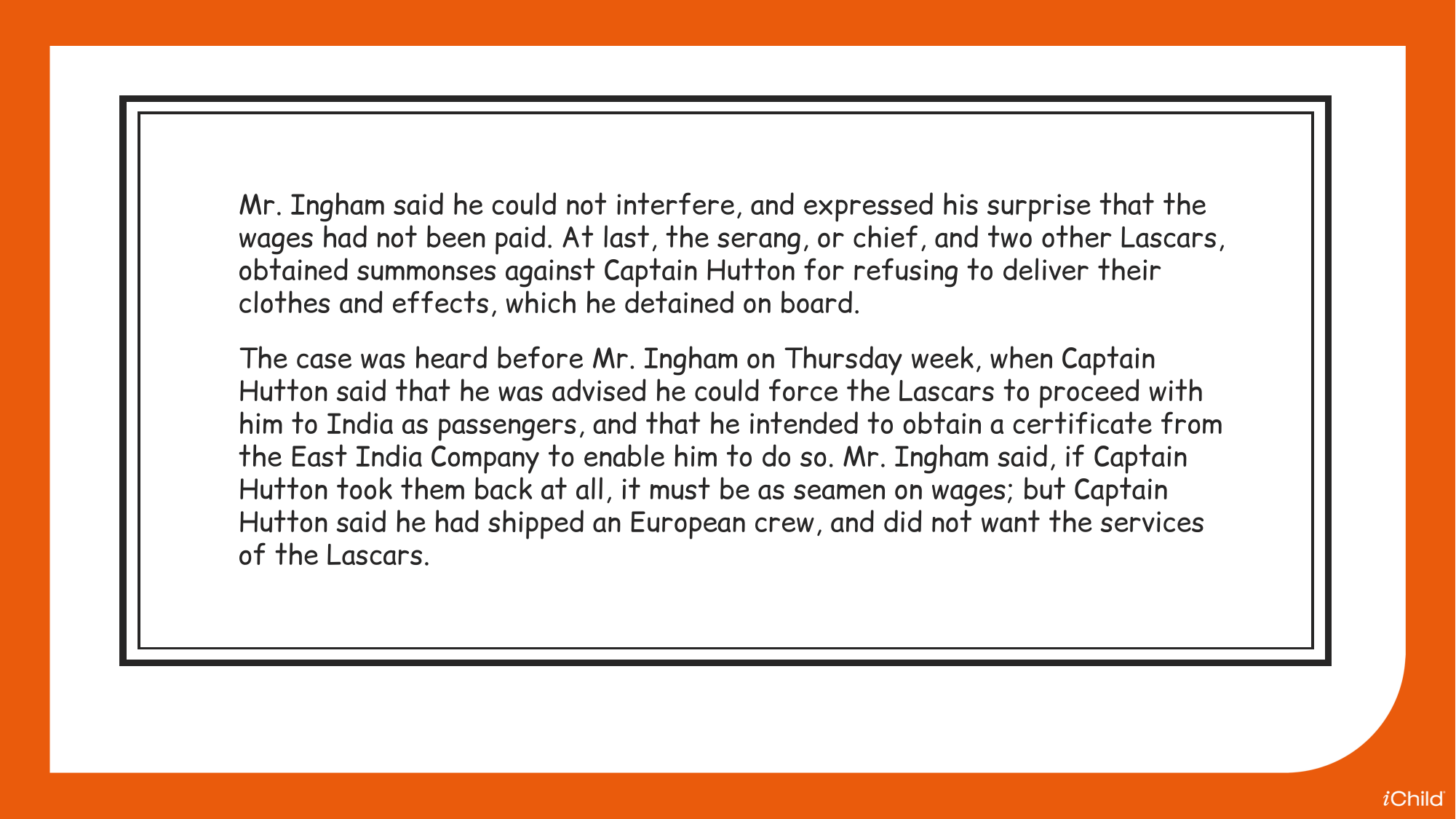

Mr. Ingham said he could not interfere, and expressed his surprise that the wages had not been paid. At last, the serang, or chief, and two other Lascars, obtained summonses against Captain Hutton for refusing to deliver their clothes and effects, which he detained on board.
The case was heard before Mr. Ingham on Thursday week, when Captain Hutton said that he was advised he could force the Lascars to proceed with him to India as passengers, and that he intended to obtain a certificate from the East India Company to enable him to do so. Mr. Ingham said, if Captain Hutton took them back at all, it must be as seamen on wages; but Captain Hutton said he had shipped an European crew, and did not want the services of the Lascars.